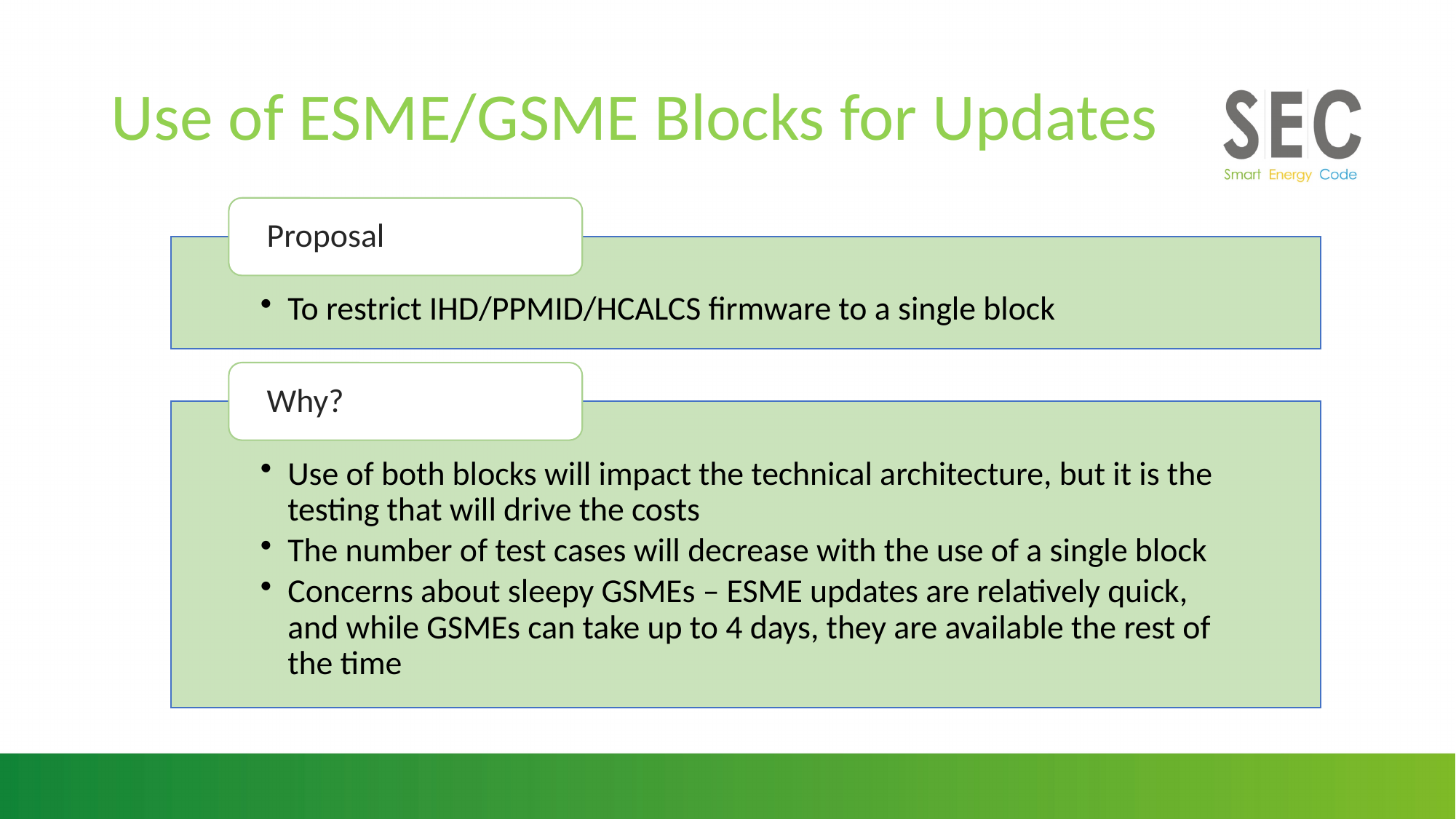

# Use of ESME/GSME Blocks for Updates
To restrict IHD/PPMID/HCALCS firmware to a single block
Proposal
Use of both blocks will impact the technical architecture, but it is the testing that will drive the costs
The number of test cases will decrease with the use of a single block
Concerns about sleepy GSMEs – ESME updates are relatively quick, and while GSMEs can take up to 4 days, they are available the rest of the time
Why?